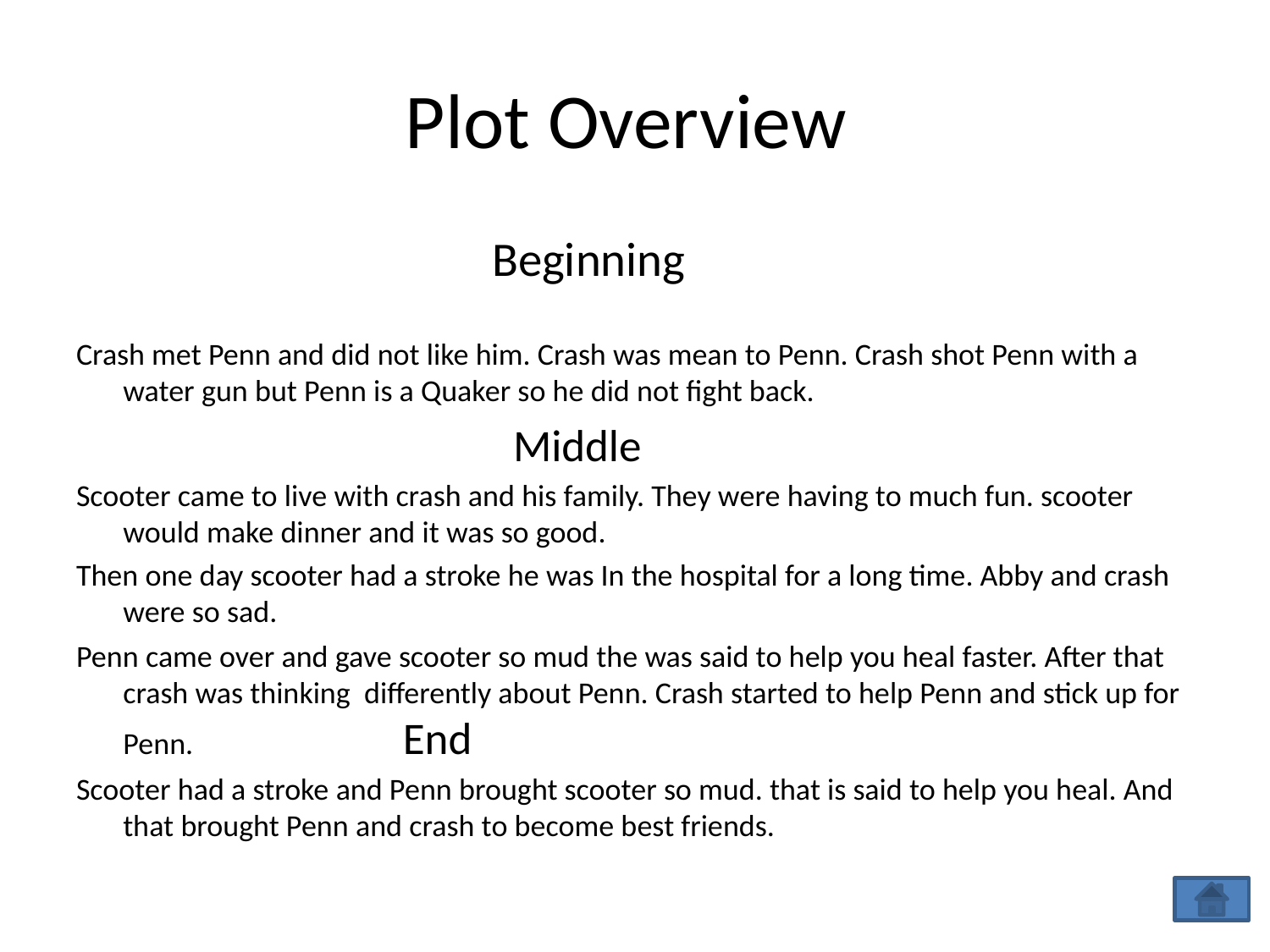

# Plot Overview
                                                           Beginning

Crash met Penn and did not like him. Crash was mean to Penn. Crash shot Penn with a water gun but Penn is a Quaker so he did not fight back.
                                           Middle
Scooter came to live with crash and his family. They were having to much fun. scooter would make dinner and it was so good.
Then one day scooter had a stroke he was In the hospital for a long time. Abby and crash were so sad.
Penn came over and gave scooter so mud the was said to help you heal faster. After that crash was thinking  differently about Penn. Crash started to help Penn and stick up for Penn.                              End
Scooter had a stroke and Penn brought scooter so mud. that is said to help you heal. And that brought Penn and crash to become best friends.